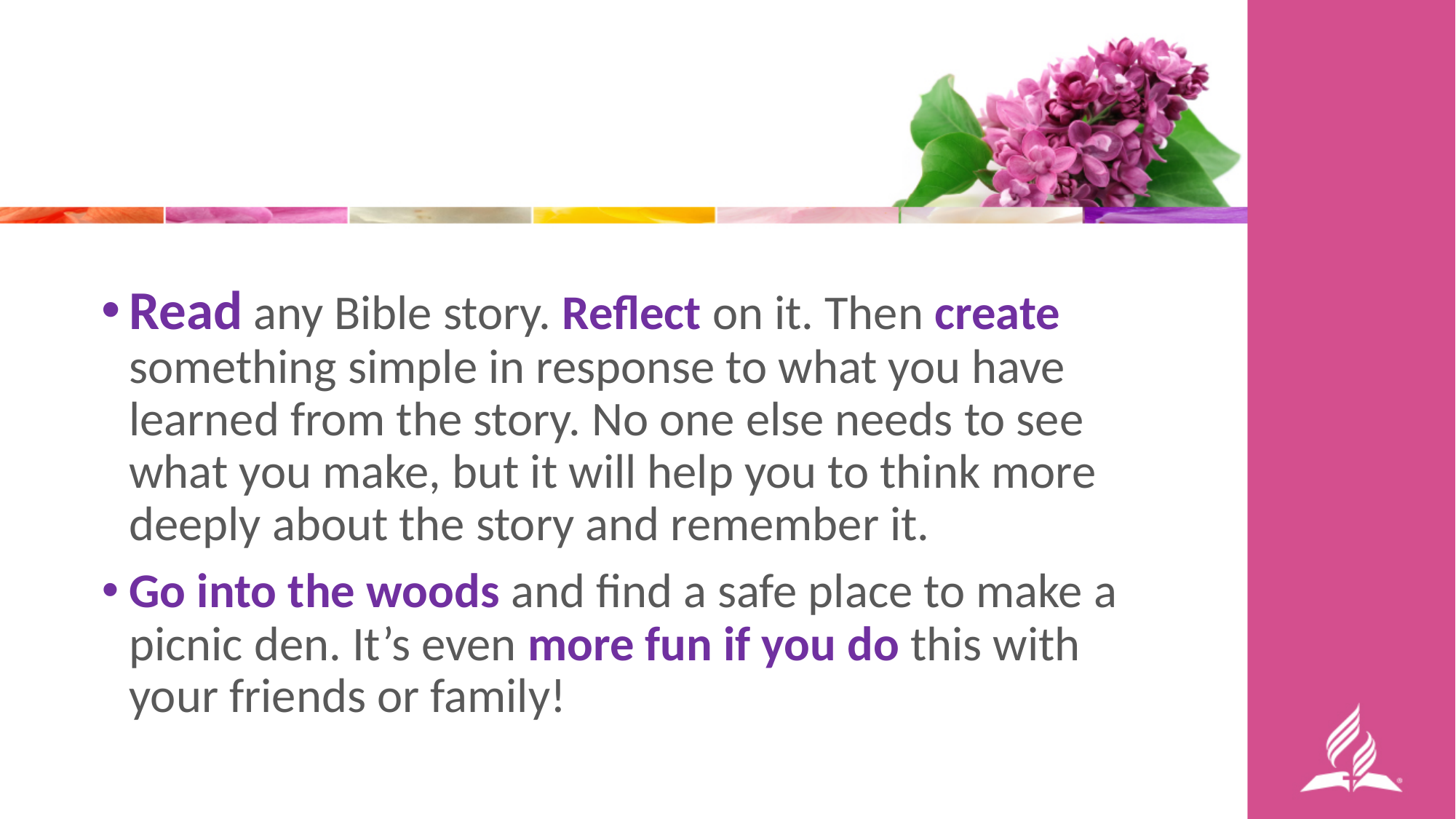

Read any Bible story. Reflect on it. Then create something simple in response to what you have learned from the story. No one else needs to see what you make, but it will help you to think more deeply about the story and remember it.
Go into the woods and find a safe place to make a picnic den. It’s even more fun if you do this with your friends or family!